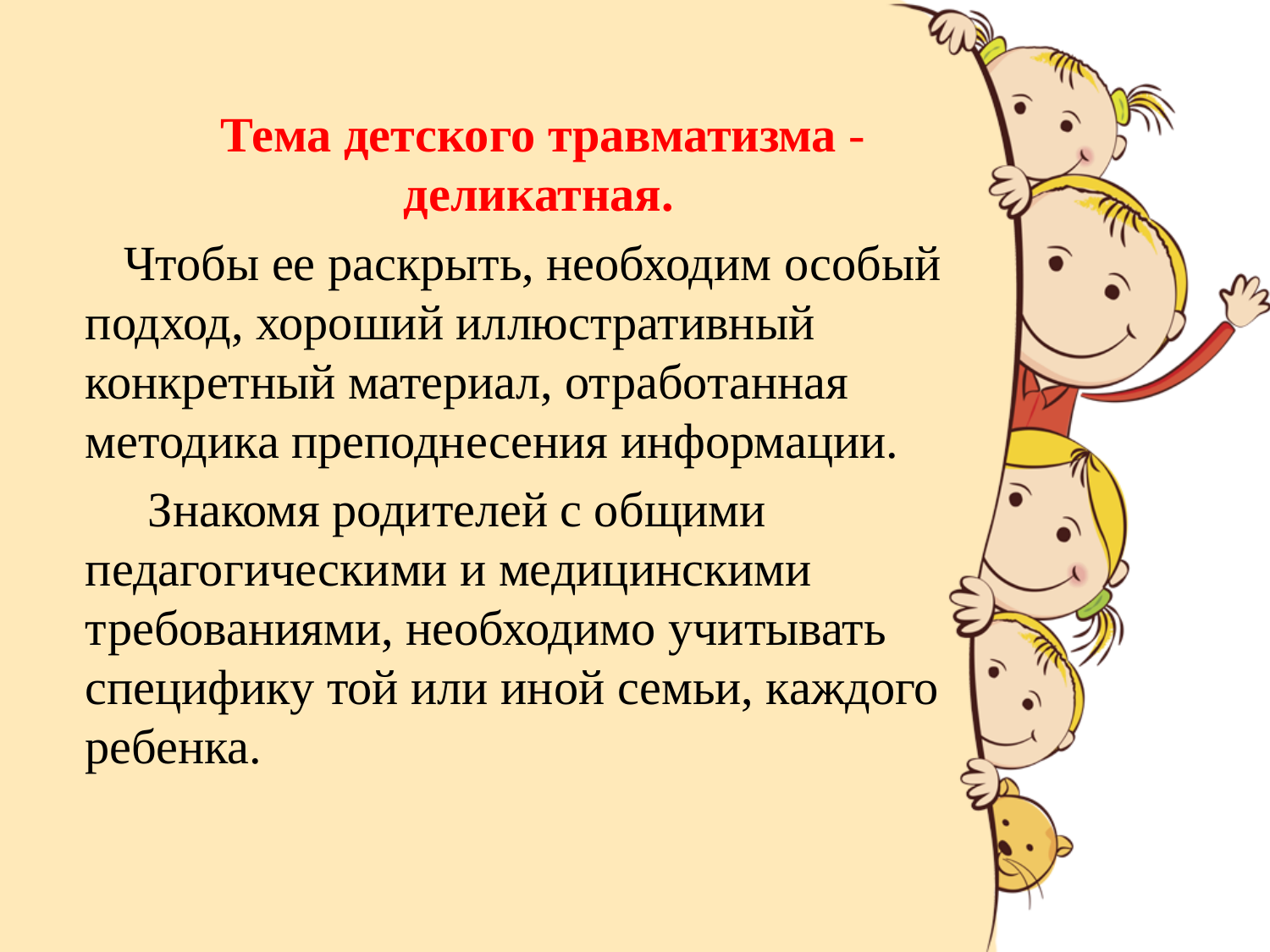

Тема детского травматизма - деликатная.
       Чтобы ее раскрыть, необходим особый подход, хороший иллюстративный конкретный материал, отработанная методика преподнесения информации.
         Знакомя родителей с общими педагогическими и медицинскими требованиями, необходимо учитывать специфику той или иной семьи, каждого ребенка.